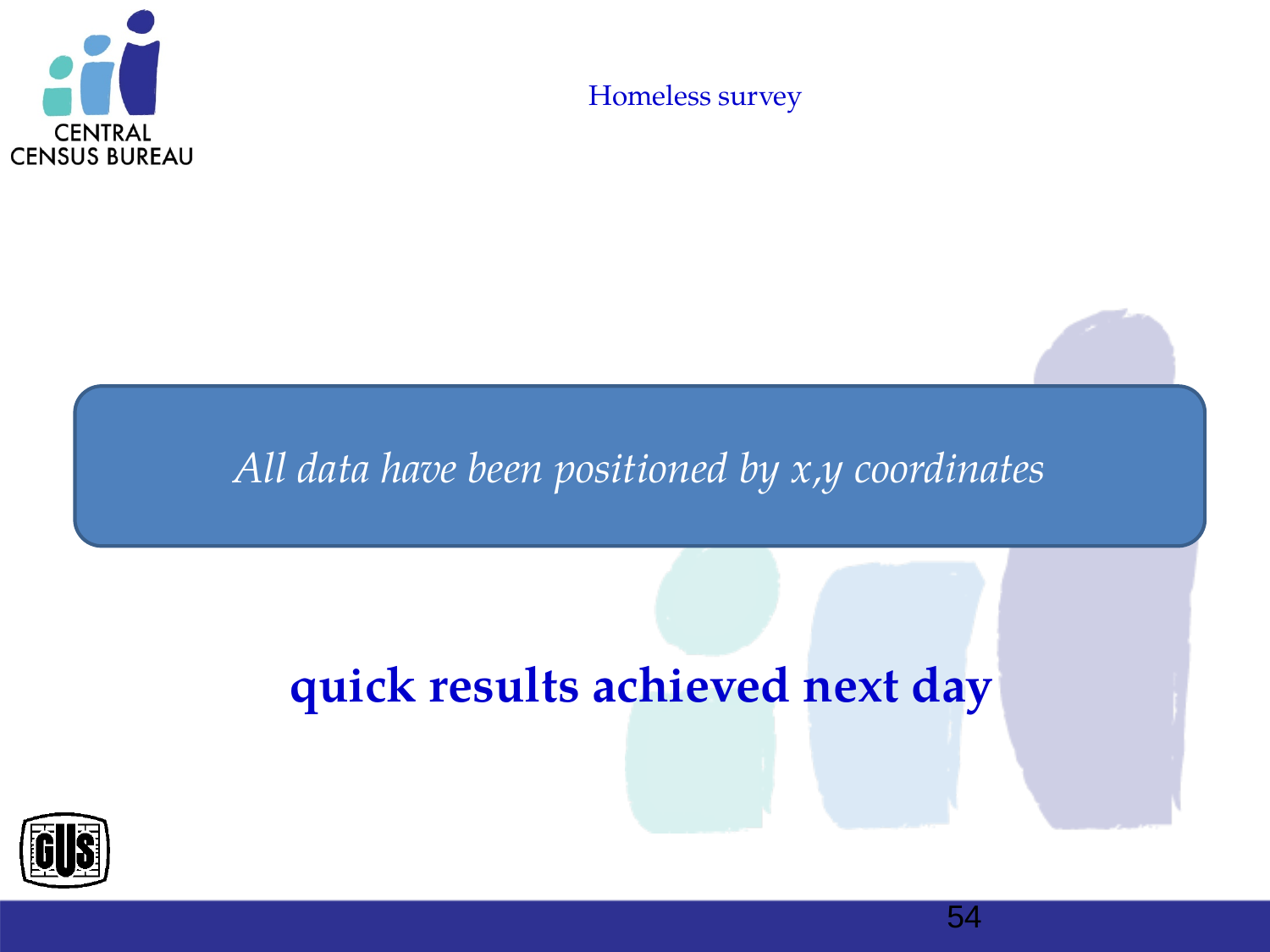

Homeless survey
All data have been positioned by x,y coordinates
 quick results achieved next day
54